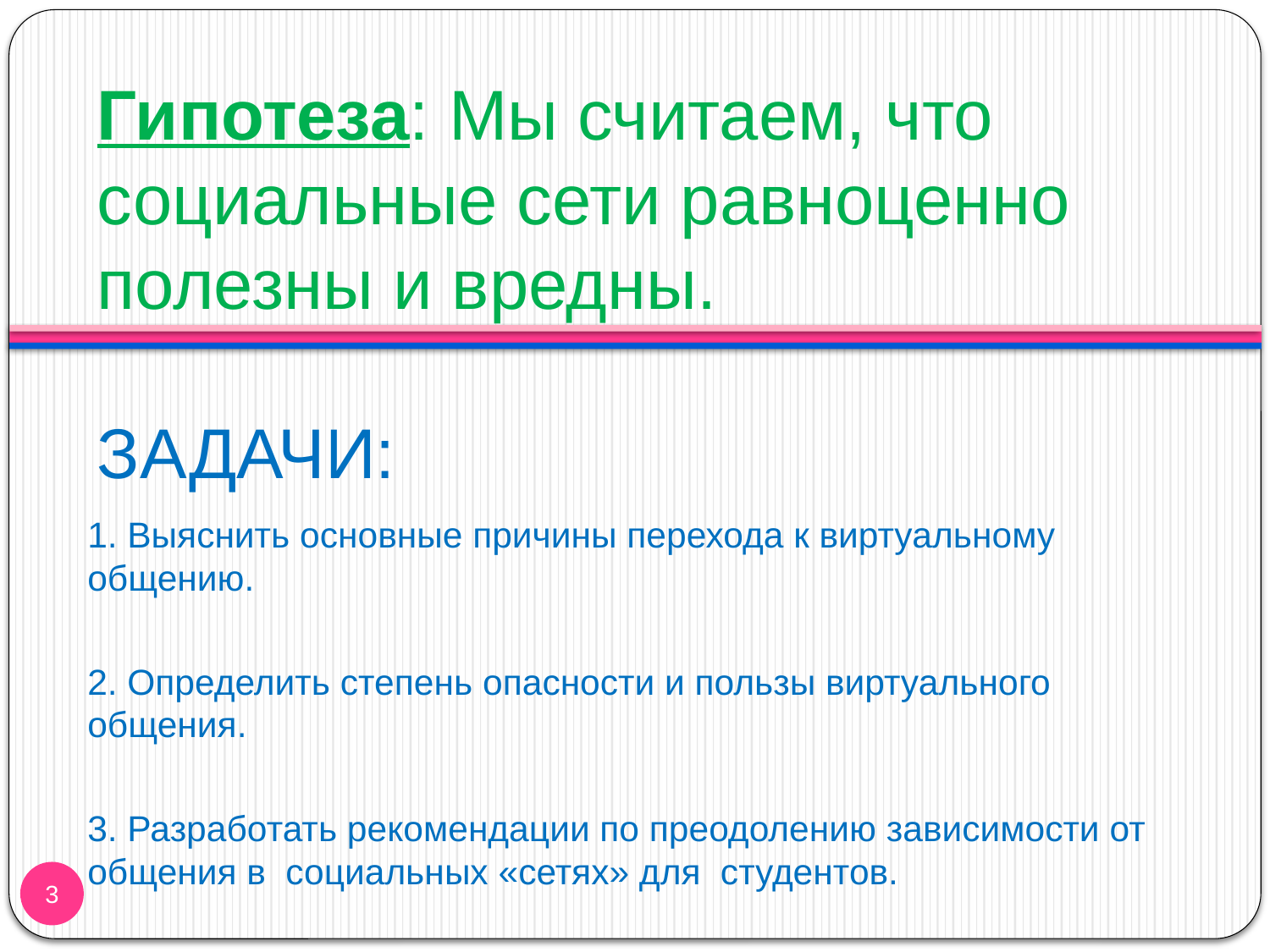

# Гипотеза: Мы считаем, что социальные сети равноценно полезны и вредны. ЗАДАЧИ:
1. Выяснить основные причины перехода к виртуальному общению.

2. Определить степень опасности и пользы виртуального общения.

3. Разработать рекомендации по преодолению зависимости от общения в  социальных «сетях» для  студентов.

3